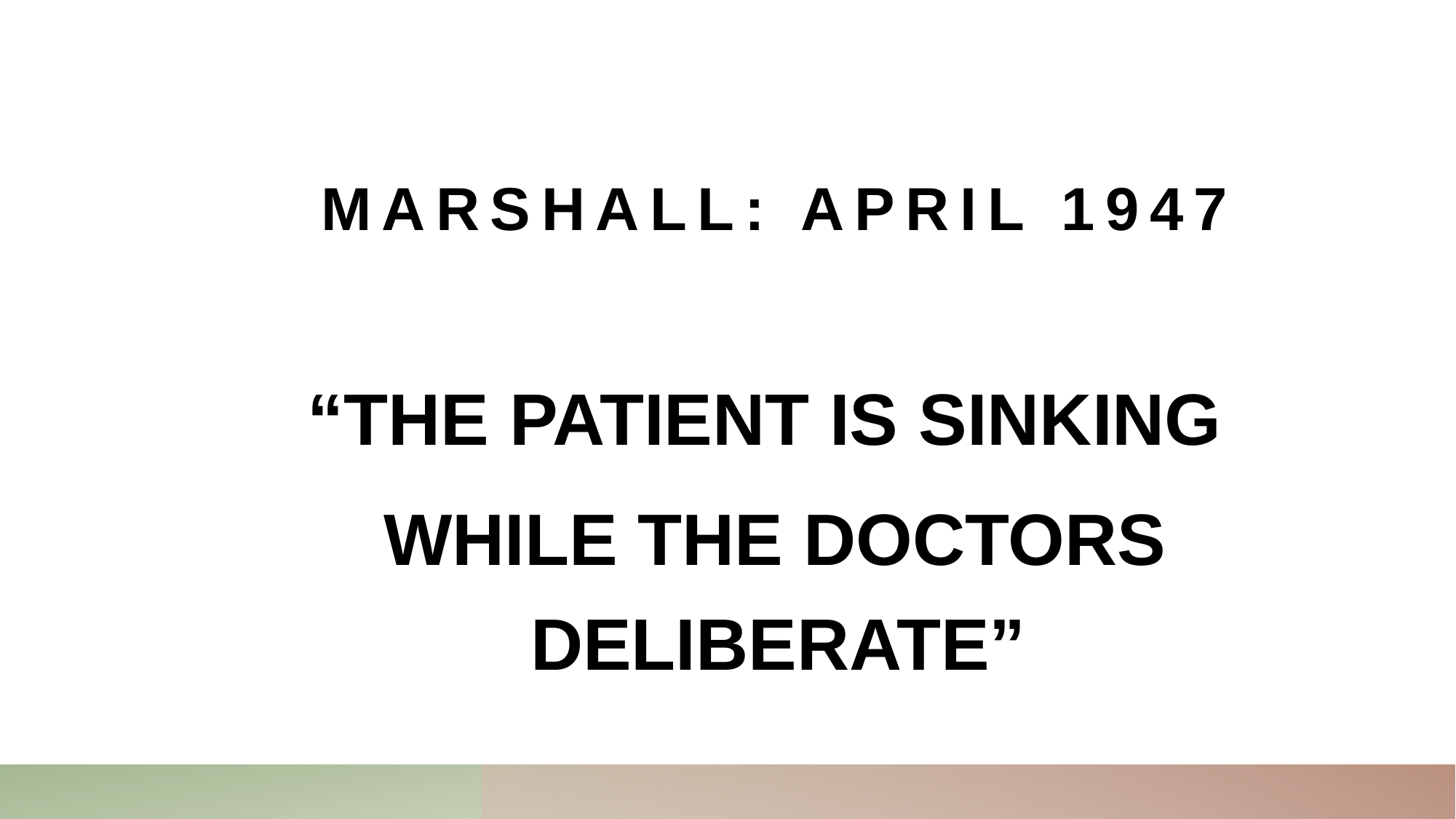

# MARSHALL: APRIL 1947

“THE PATIENT IS SINKING
WHILE THE DOCTORS DELIBERATE”